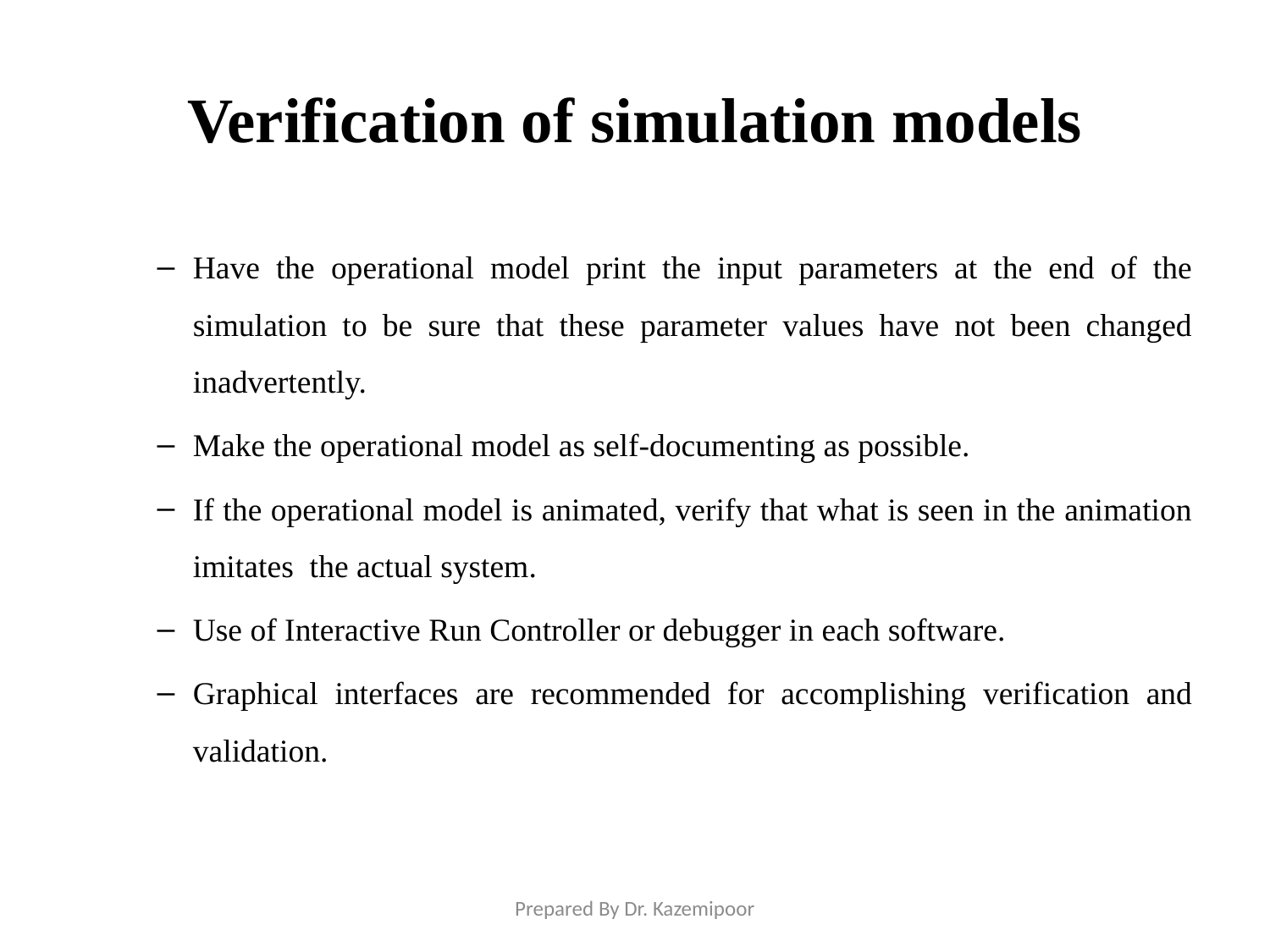

# Verification of simulation models
Have the operational model print the input parameters at the end of the simulation to be sure that these parameter values have not been changed inadvertently.
Make the operational model as self-documenting as possible.
If the operational model is animated, verify that what is seen in the animation imitates  the actual system.
Use of Interactive Run Controller or debugger in each software.
Graphical interfaces are recommended for accomplishing verification and validation.
Prepared By Dr. Kazemipoor